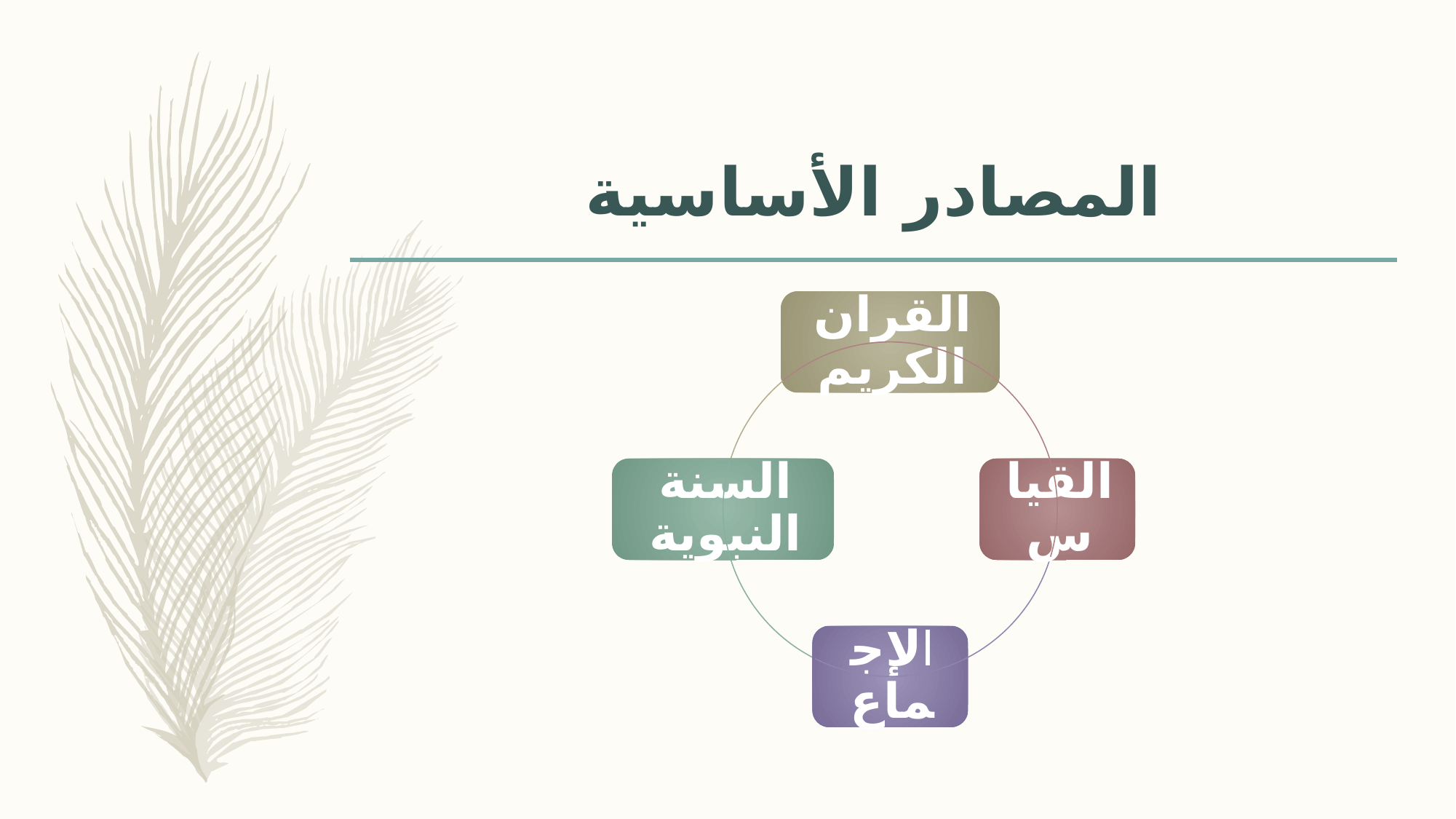

# المصادر الأساسية
القران الكريم
السنة النبوية
الإجماع
القياس